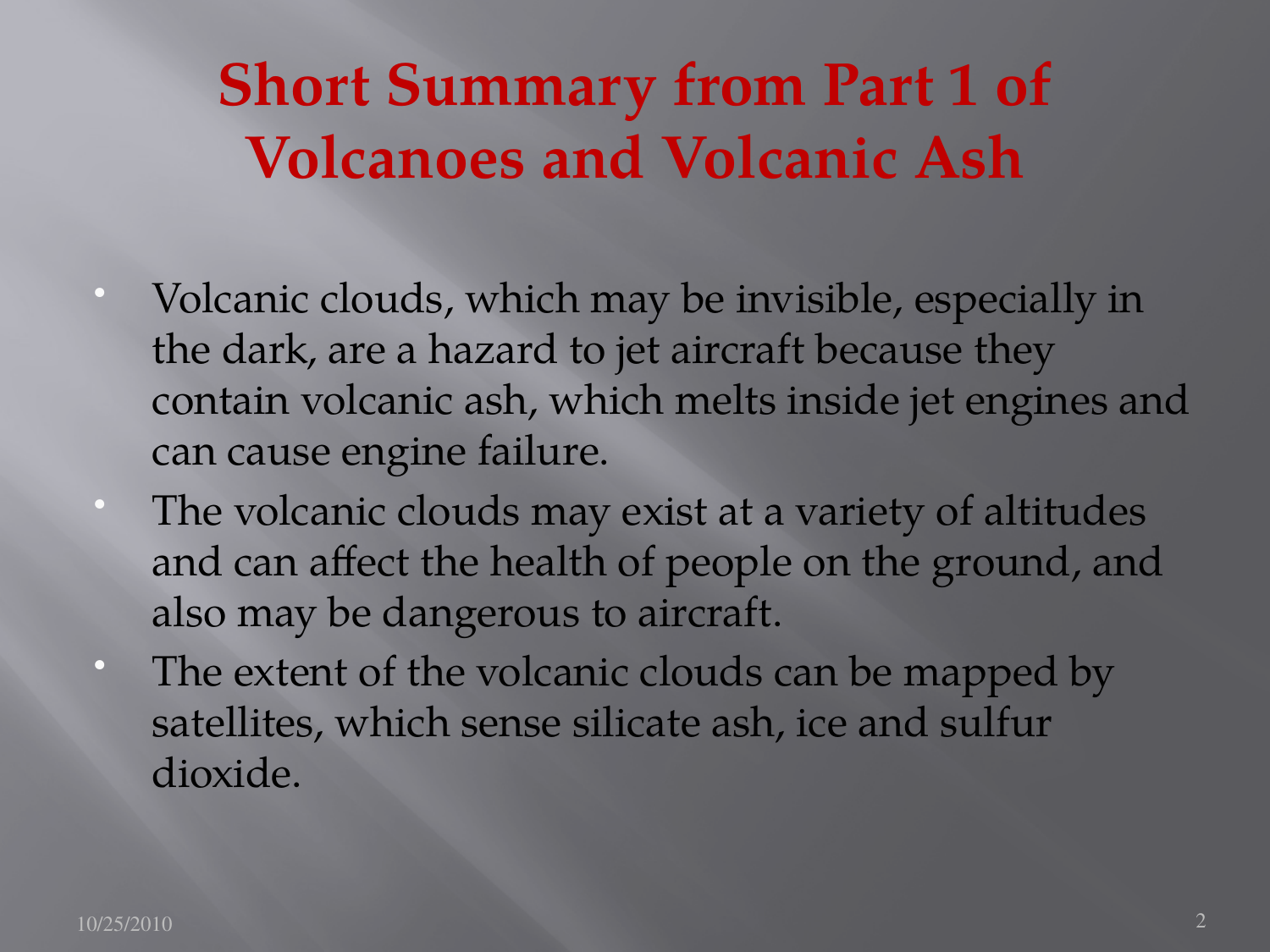

# Short Summary from Part 1 of Volcanoes and Volcanic Ash
Volcanic clouds, which may be invisible, especially in the dark, are a hazard to jet aircraft because they contain volcanic ash, which melts inside jet engines and can cause engine failure.
The volcanic clouds may exist at a variety of altitudes and can affect the health of people on the ground, and also may be dangerous to aircraft.
The extent of the volcanic clouds can be mapped by satellites, which sense silicate ash, ice and sulfur dioxide.
10/25/2010
2